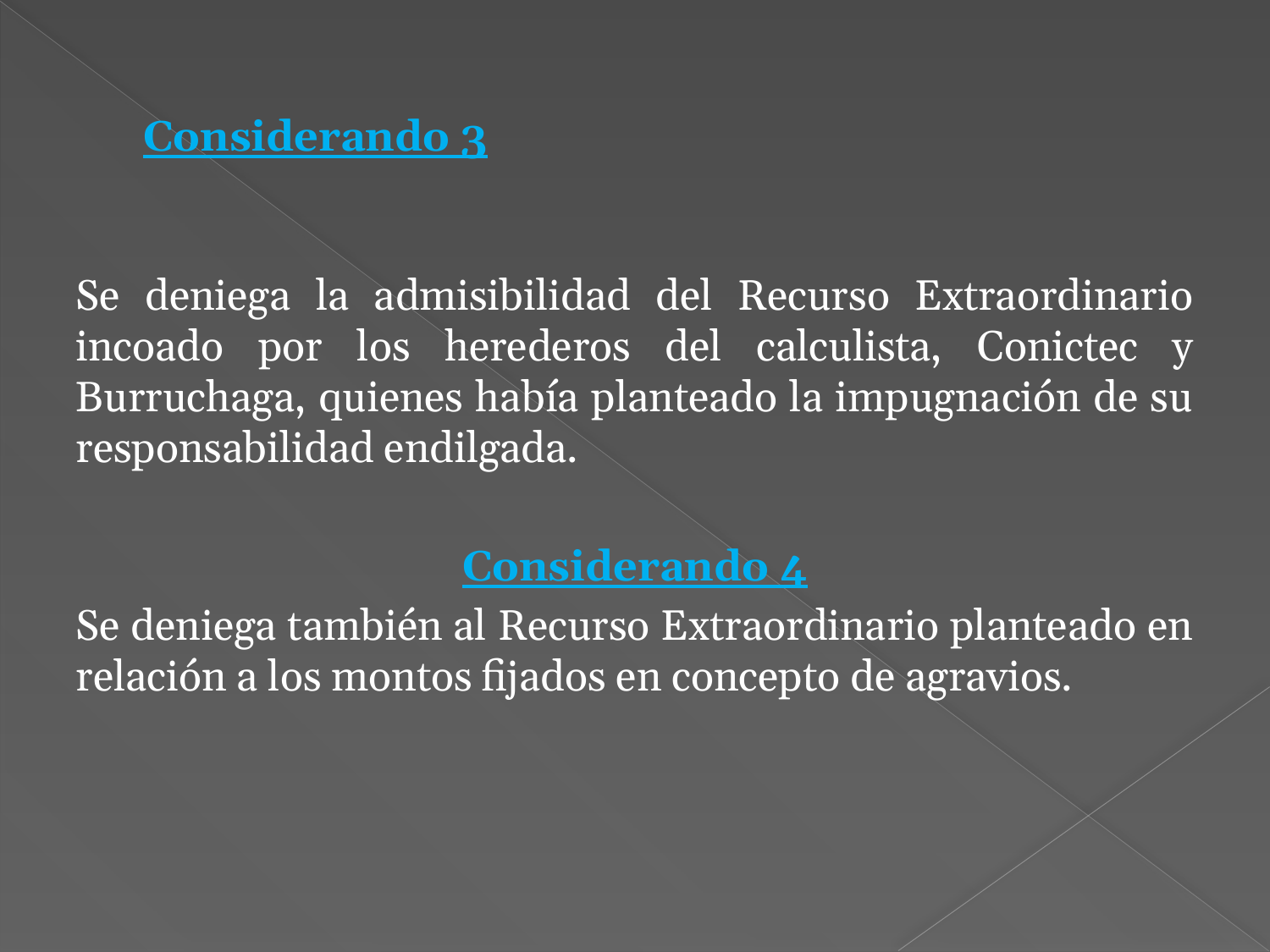

# Considerando 3
Se deniega la admisibilidad del Recurso Extraordinario incoado por los herederos del calculista, Conictec y Burruchaga, quienes había planteado la impugnación de su responsabilidad endilgada.

Considerando 4
Se deniega también al Recurso Extraordinario planteado en relación a los montos fijados en concepto de agravios.